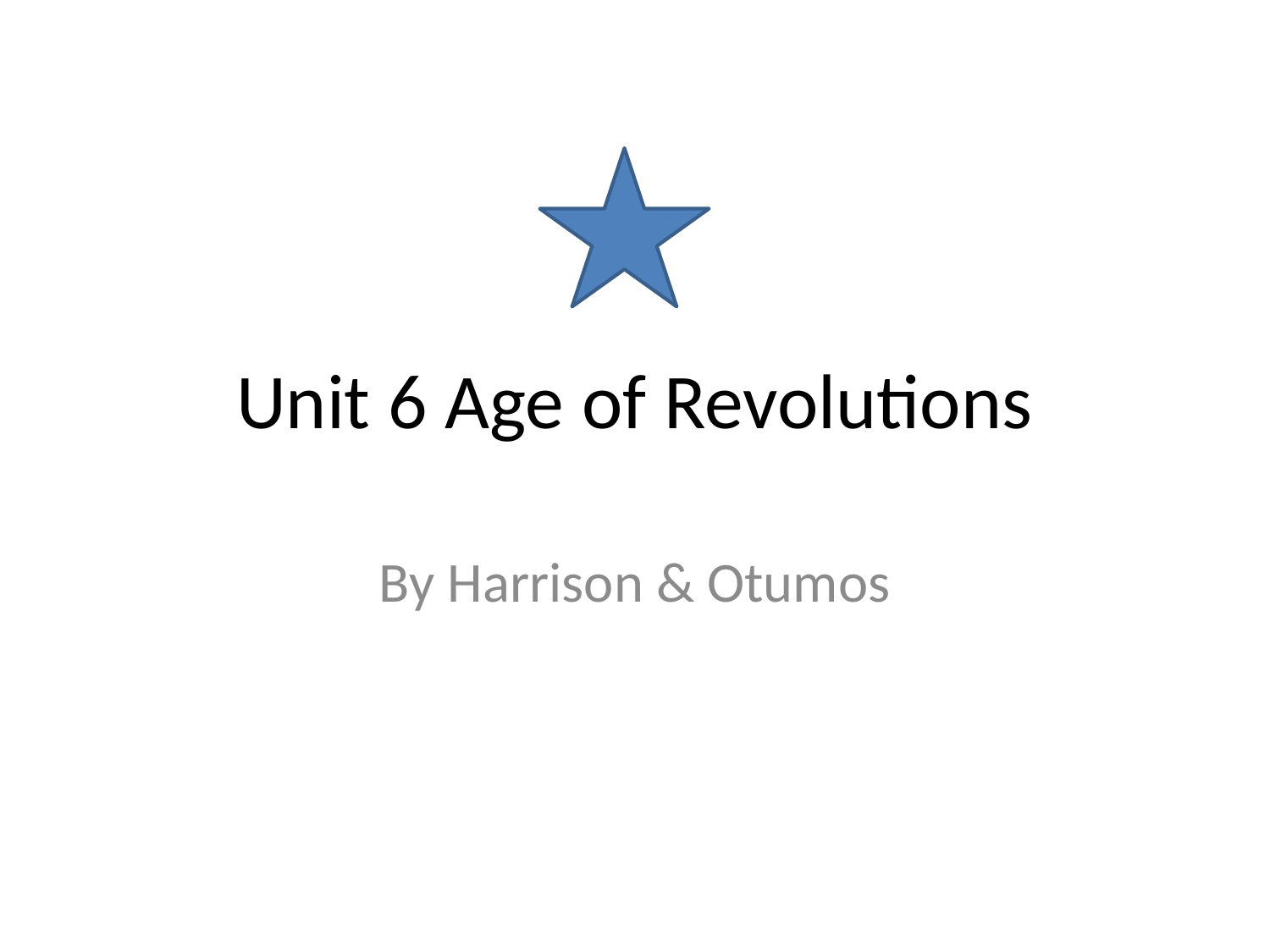

# Unit 6 Age of Revolutions
 By Harrison & Otumos